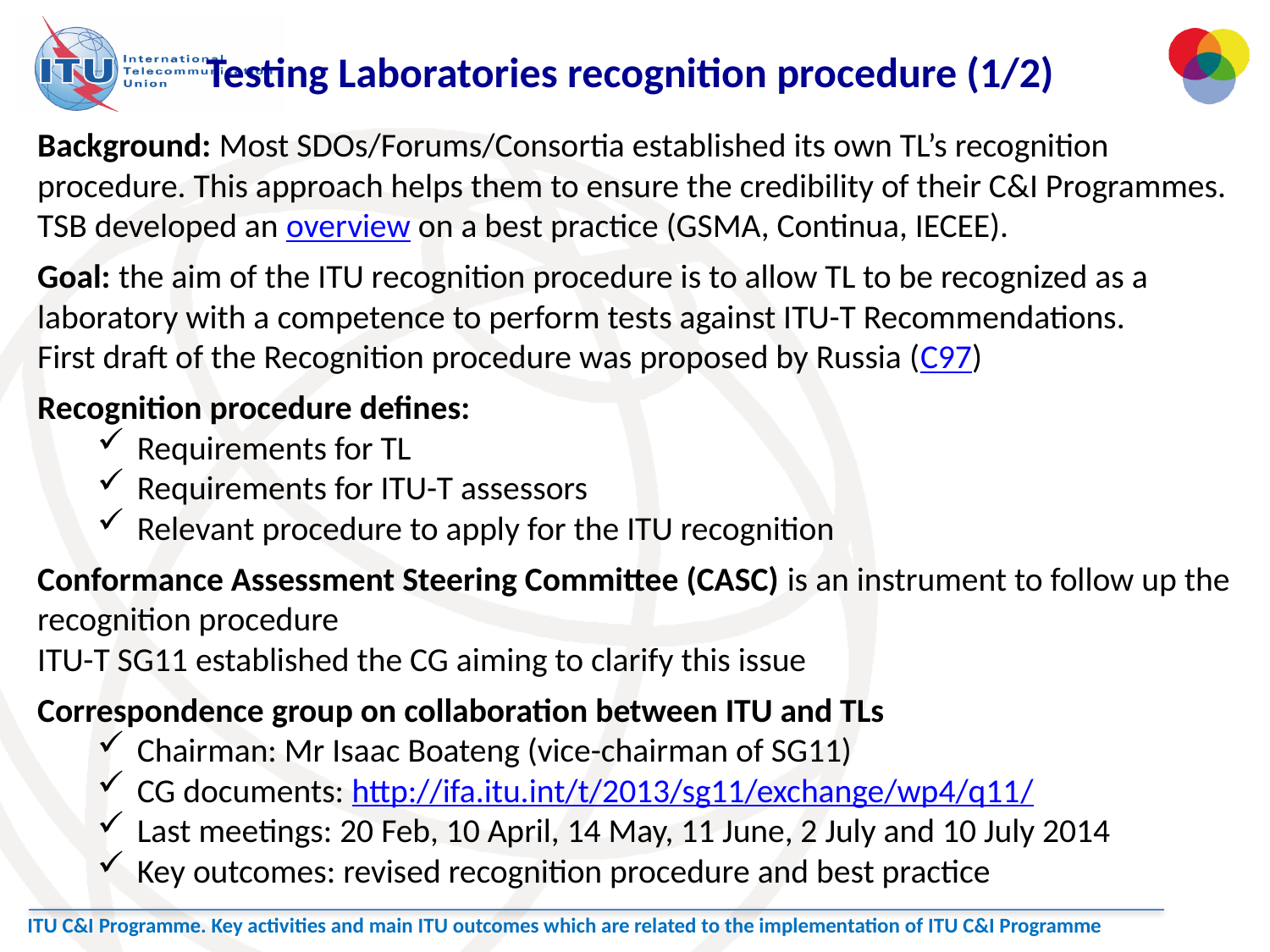

Testing Laboratories recognition procedure (1/2)
Background: Most SDOs/Forums/Consortia established its own TL’s recognition procedure. This approach helps them to ensure the credibility of their C&I Programmes.
TSB developed an overview on a best practice (GSMA, Continua, IECEE).
Goal: the aim of the ITU recognition procedure is to allow TL to be recognized as a laboratory with a competence to perform tests against ITU-T Recommendations.
First draft of the Recognition procedure was proposed by Russia (C97)
Recognition procedure defines:
Requirements for TL
Requirements for ITU-T assessors
Relevant procedure to apply for the ITU recognition
Conformance Assessment Steering Committee (CASC) is an instrument to follow up the recognition procedure
ITU-T SG11 established the CG aiming to clarify this issue
Correspondence group on collaboration between ITU and TLs
Chairman: Mr Isaac Boateng (vice-chairman of SG11)
CG documents: http://ifa.itu.int/t/2013/sg11/exchange/wp4/q11/
Last meetings: 20 Feb, 10 April, 14 May, 11 June, 2 July and 10 July 2014
Key outcomes: revised recognition procedure and best practice